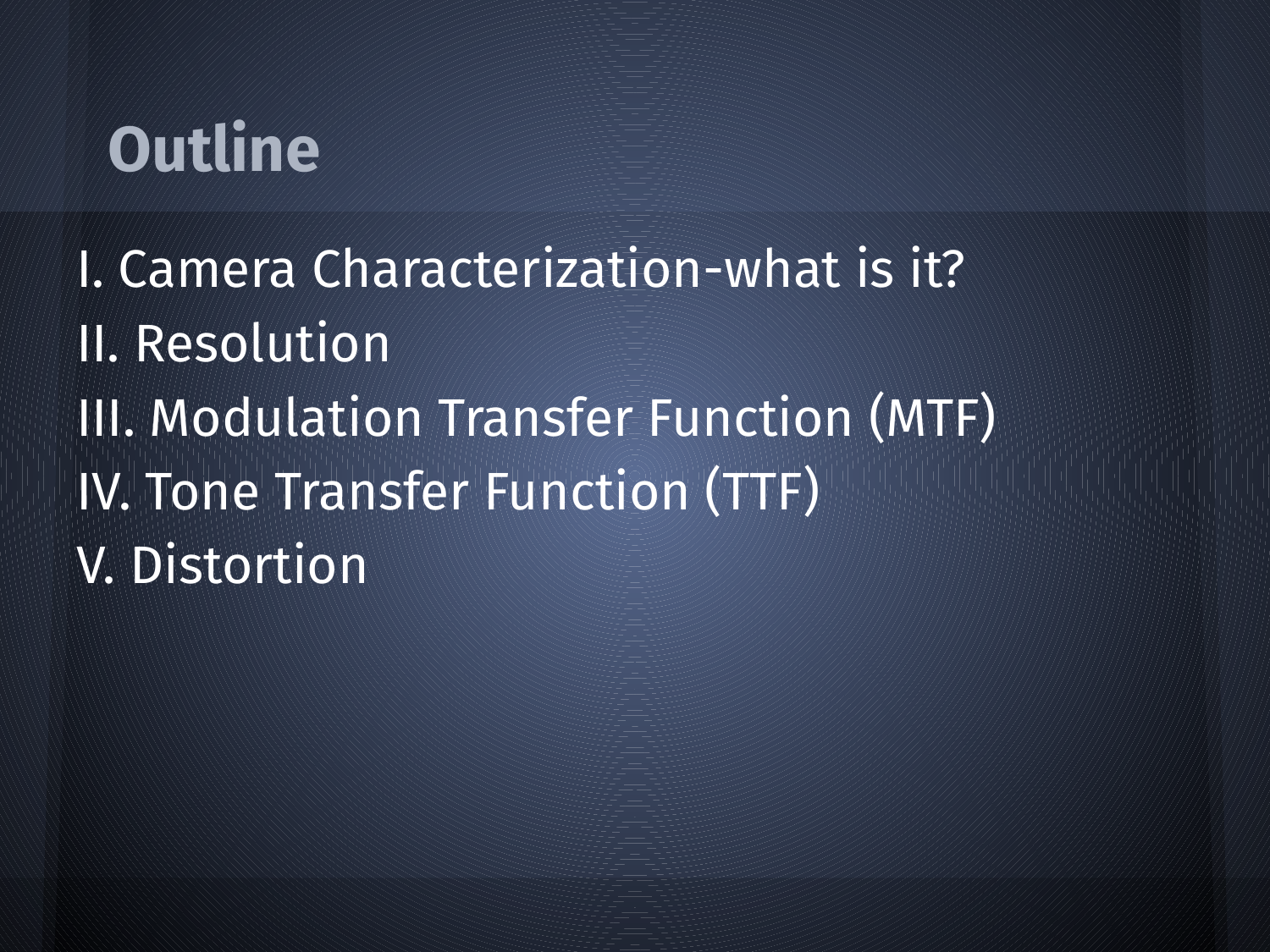

# Outline
I. Camera Characterization-what is it?
II. Resolution
III. Modulation Transfer Function (MTF)
IV. Tone Transfer Function (TTF)
V. Distortion